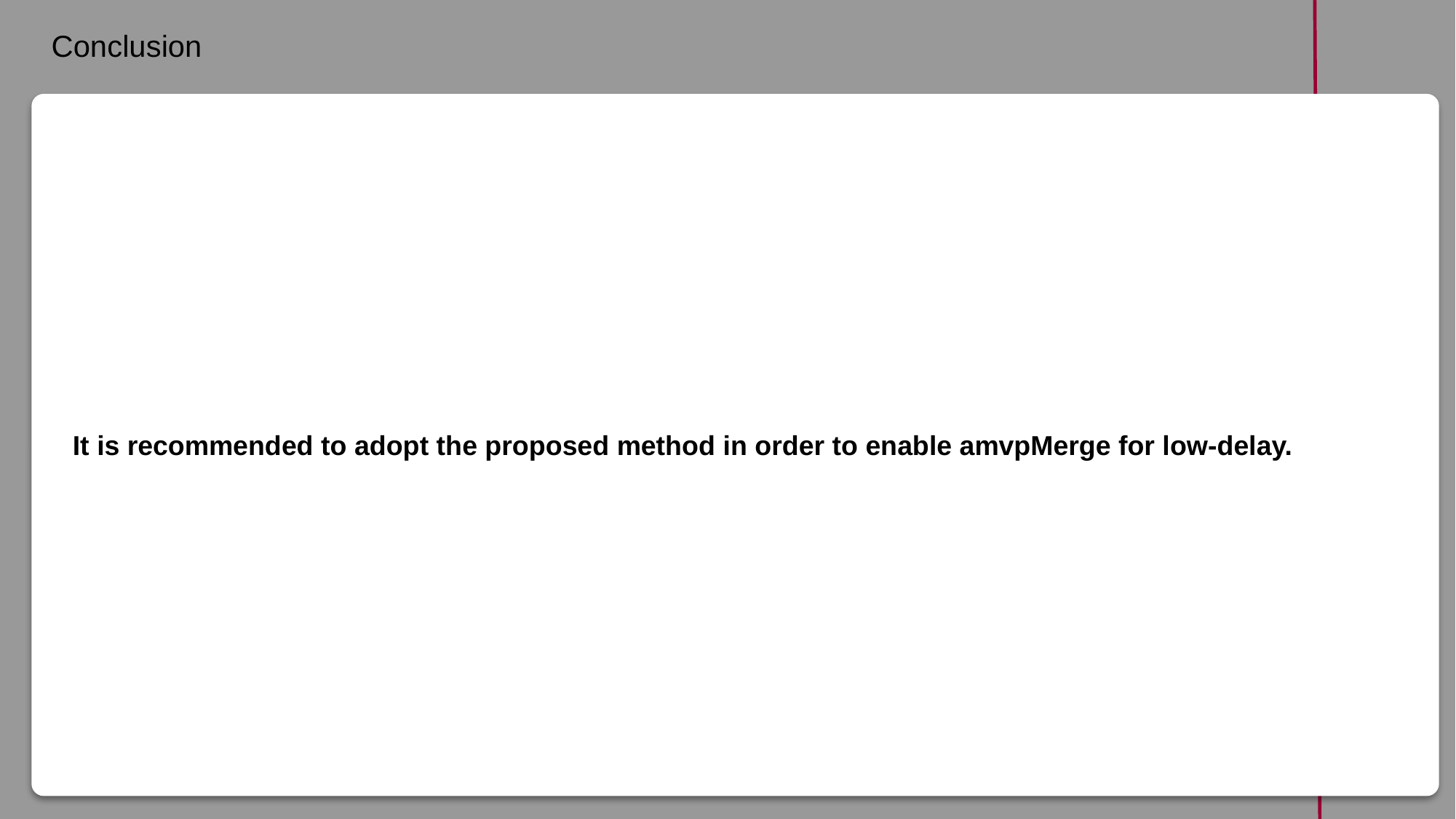

Conclusion
ind
It is recommended to adopt the proposed method in order to enable amvpMerge for low-delay.